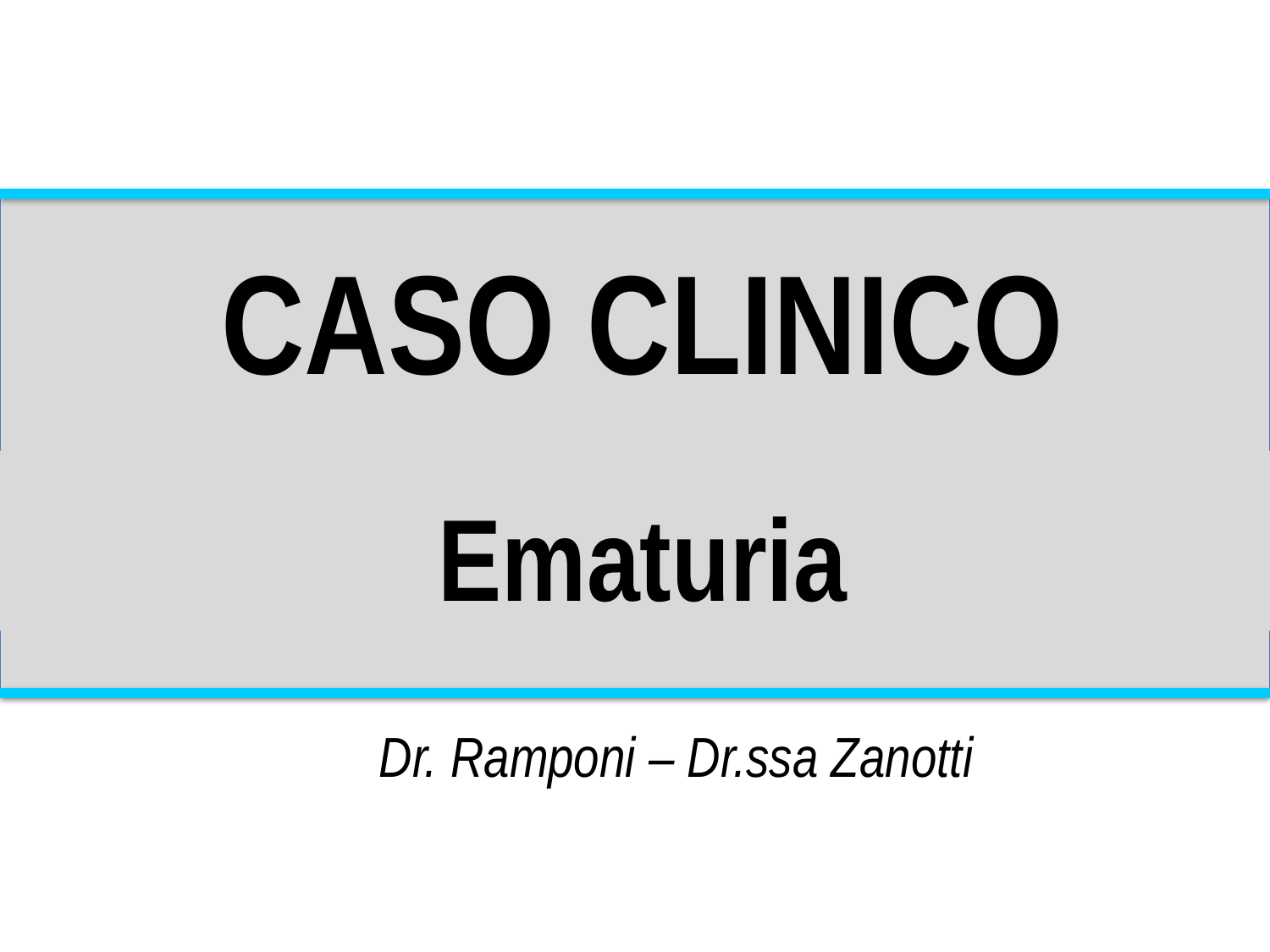

CASO CLINICO
Ematuria
Dr. Ramponi – Dr.ssa Zanotti